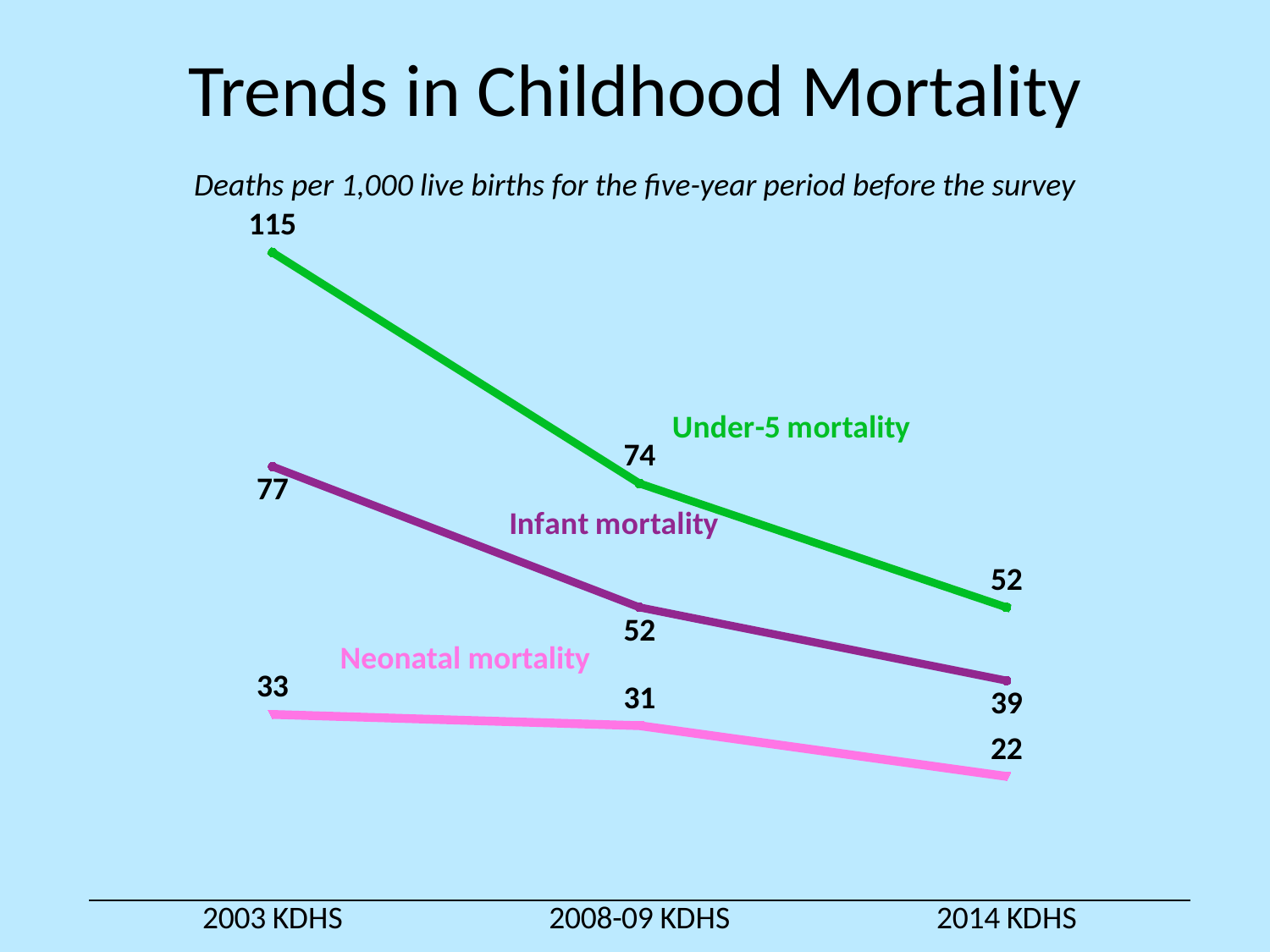

# Trends in Childhood Mortality
Deaths per 1,000 live births for the five-year period before the survey

### Chart

| Category | Infant mortality | Under-5 mortality | Neonatal mortality |
|---|---|---|---|
| 2003 KDHS | 77.0 | 115.0 | 33.0 |
| 2008-09 KDHS | 52.0 | 74.0 | 31.0 |
| 2014 KDHS | 39.0 | 52.0 | 22.0 |
Neonatal mortality